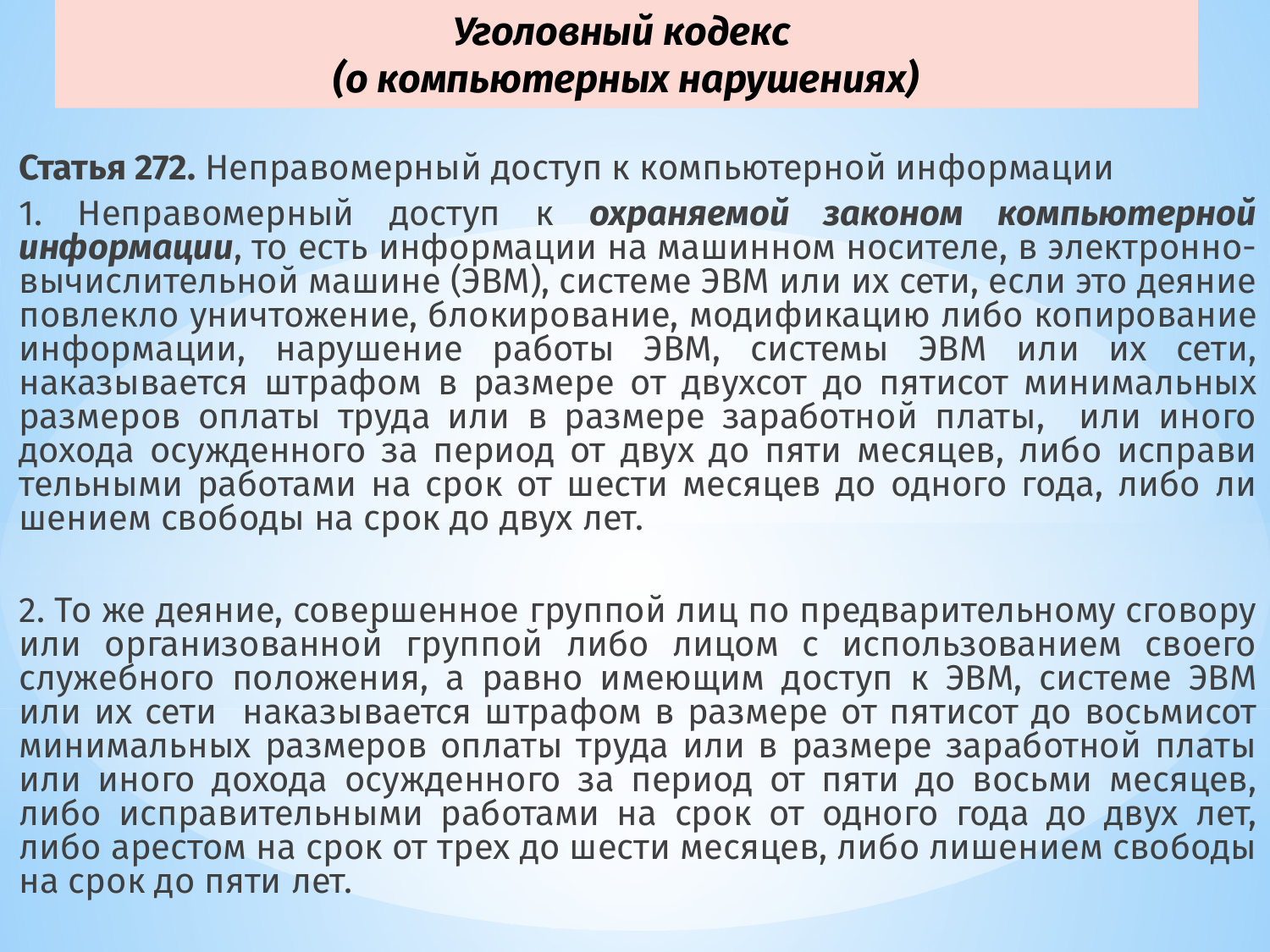

# Уголовный кодекс (о компьютерных нарушениях)
Статья 272. Неправомерный доступ к компьютерной информации
1. Неправомерный доступ к охраняемой законом компьютерной информации, то есть информации на машинном носителе, в электронно-вычислительной машине (ЭВМ), системе ЭВМ или их сети, если это деяние повлекло уничтожение, блокирование, модификацию либо ко­пирование информации, нарушение работы ЭВМ, системы ЭВМ или их сети, наказывается штрафом в размере от двухсот до пятисот минималь­ных размеров оплаты труда или в размере заработной платы,  или иного дохода осужденного за период от двух до пяти месяцев, либо исправи­тельными работами на срок от шести месяцев до одного года, либо ли­шением свободы на срок до двух лет.

2. То же деяние, совершенное группой лиц по предварительному сговору или организованной группой либо лицом с использованием своего служебного положения, а равно имеющим доступ к ЭВМ, систе­ме ЭВМ или их сети  наказывается штрафом в размере от пятисот до восьмисот мини­мальных размеров оплаты труда или в размере заработной платы или иного дохода осужденного за период от пяти до восьми месяцев, либо исправительными работами на срок от одного года до двух лет, либо арестом на срок от трех до шести месяцев, либо лишением свободы на срок до пяти лет.